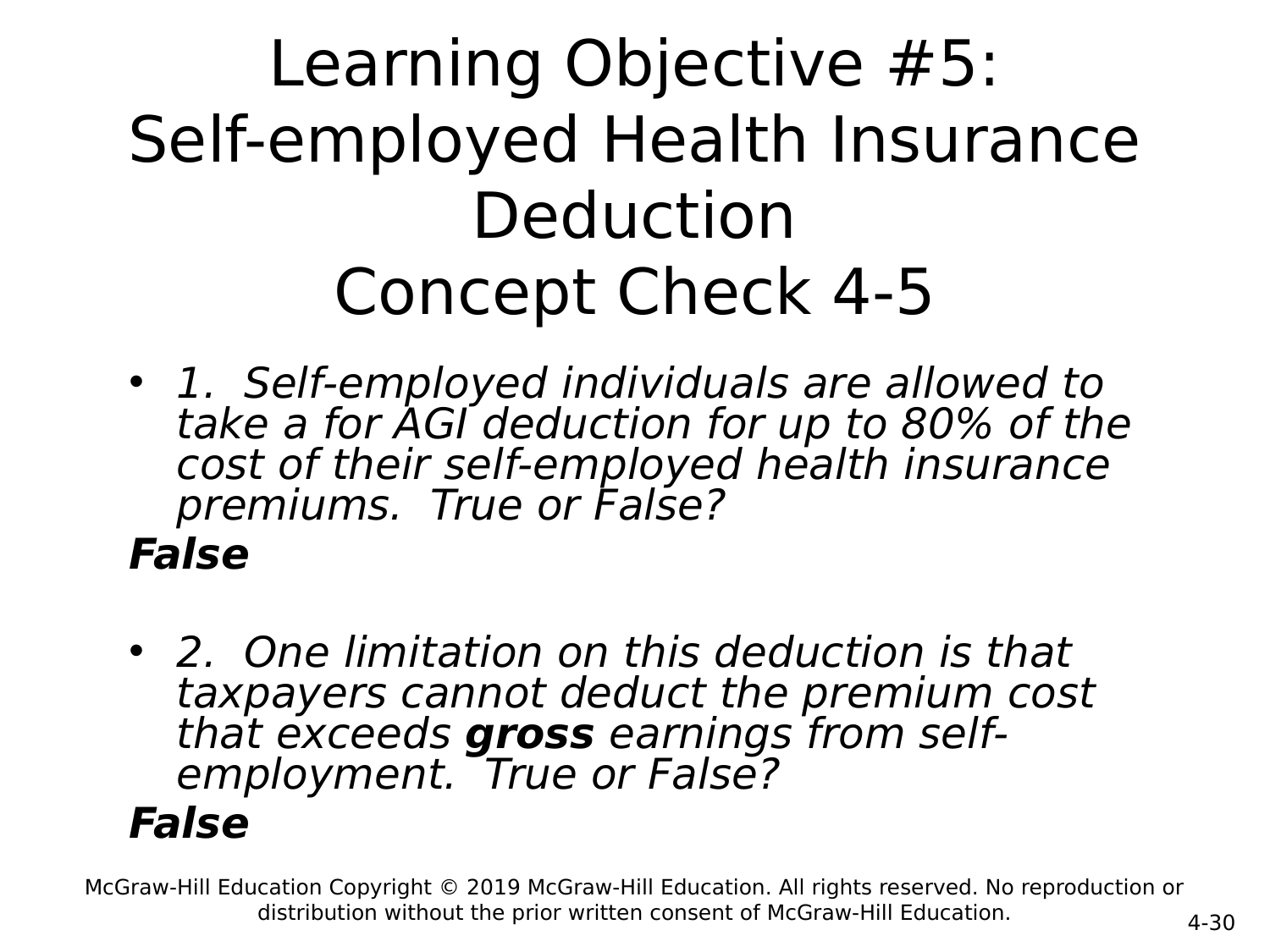

# Learning Objective #5: Self-employed Health Insurance Deduction Concept Check 4-5
1.  Self-employed individuals are allowed to take a for AGI deduction for up to 80% of the cost of their self-employed health insurance premiums.  True or False?
False

2.  One limitation on this deduction is that taxpayers cannot deduct the premium cost that exceeds gross earnings from self-employment.  True or False?
False
McGraw-Hill Education Copyright © 2019 McGraw-Hill Education. All rights reserved. No reproduction or distribution without the prior written consent of McGraw-Hill Education.
4-30